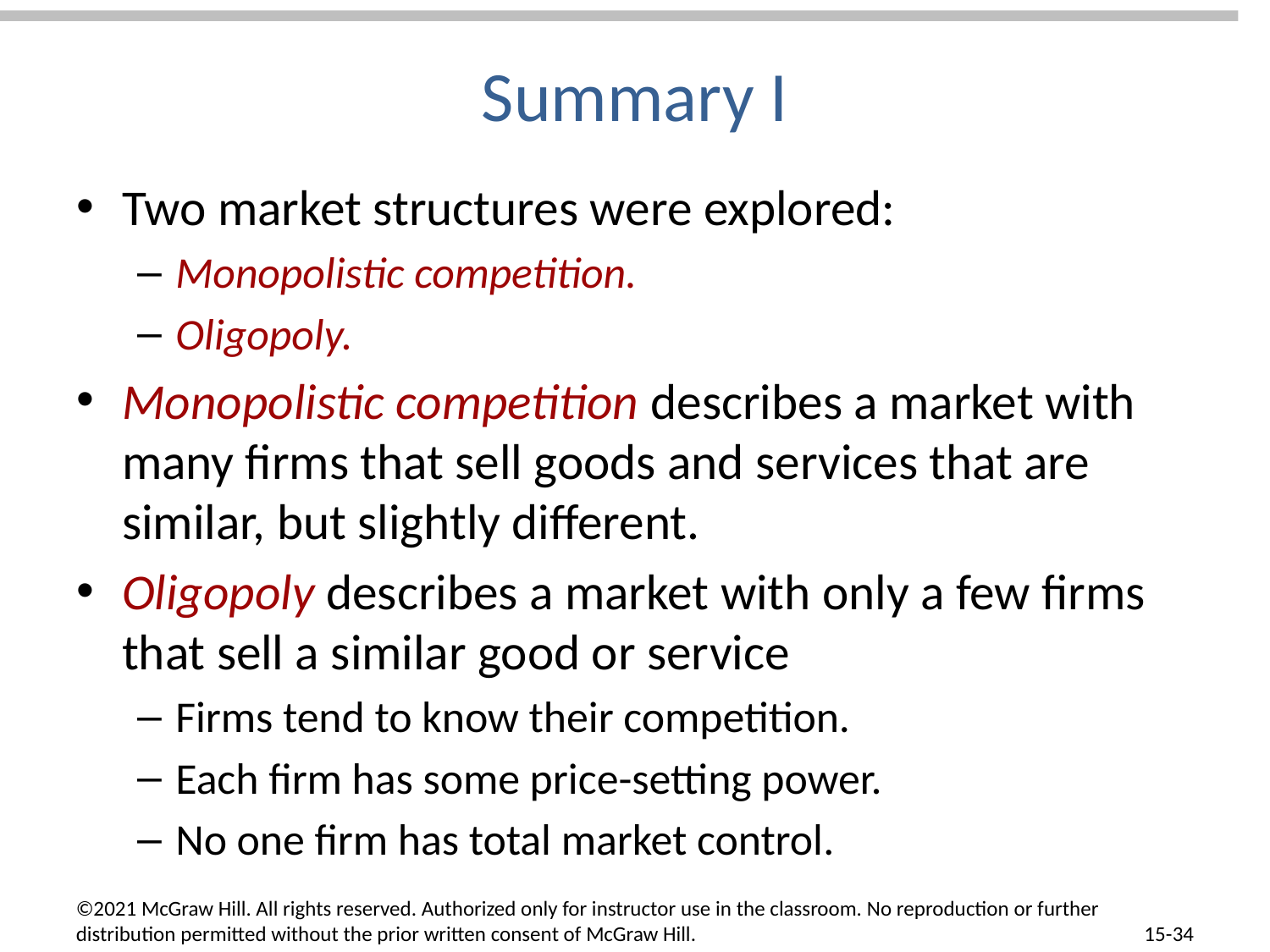

# Summary I
Two market structures were explored:
Monopolistic competition.
Oligopoly.
Monopolistic competition describes a market with many firms that sell goods and services that are similar, but slightly different.
Oligopoly describes a market with only a few firms that sell a similar good or service
Firms tend to know their competition.
Each firm has some price-setting power.
No one firm has total market control.